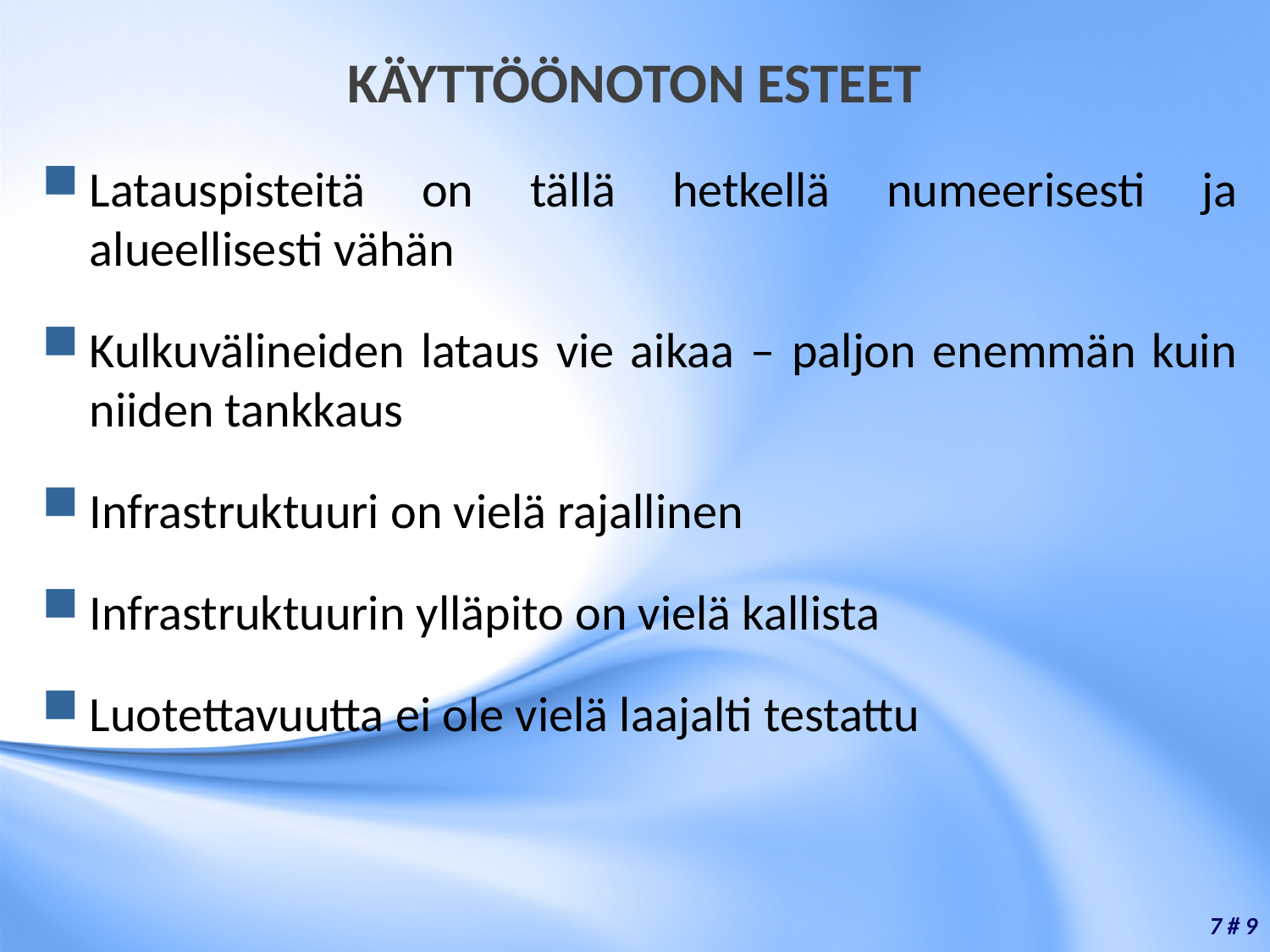

# KÄYTTÖÖNOTON ESTEET
Latauspisteitä on tällä hetkellä numeerisesti ja alueellisesti vähän
Kulkuvälineiden lataus vie aikaa – paljon enemmän kuin niiden tankkaus
Infrastruktuuri on vielä rajallinen
Infrastruktuurin ylläpito on vielä kallista
Luotettavuutta ei ole vielä laajalti testattu

7 # 9